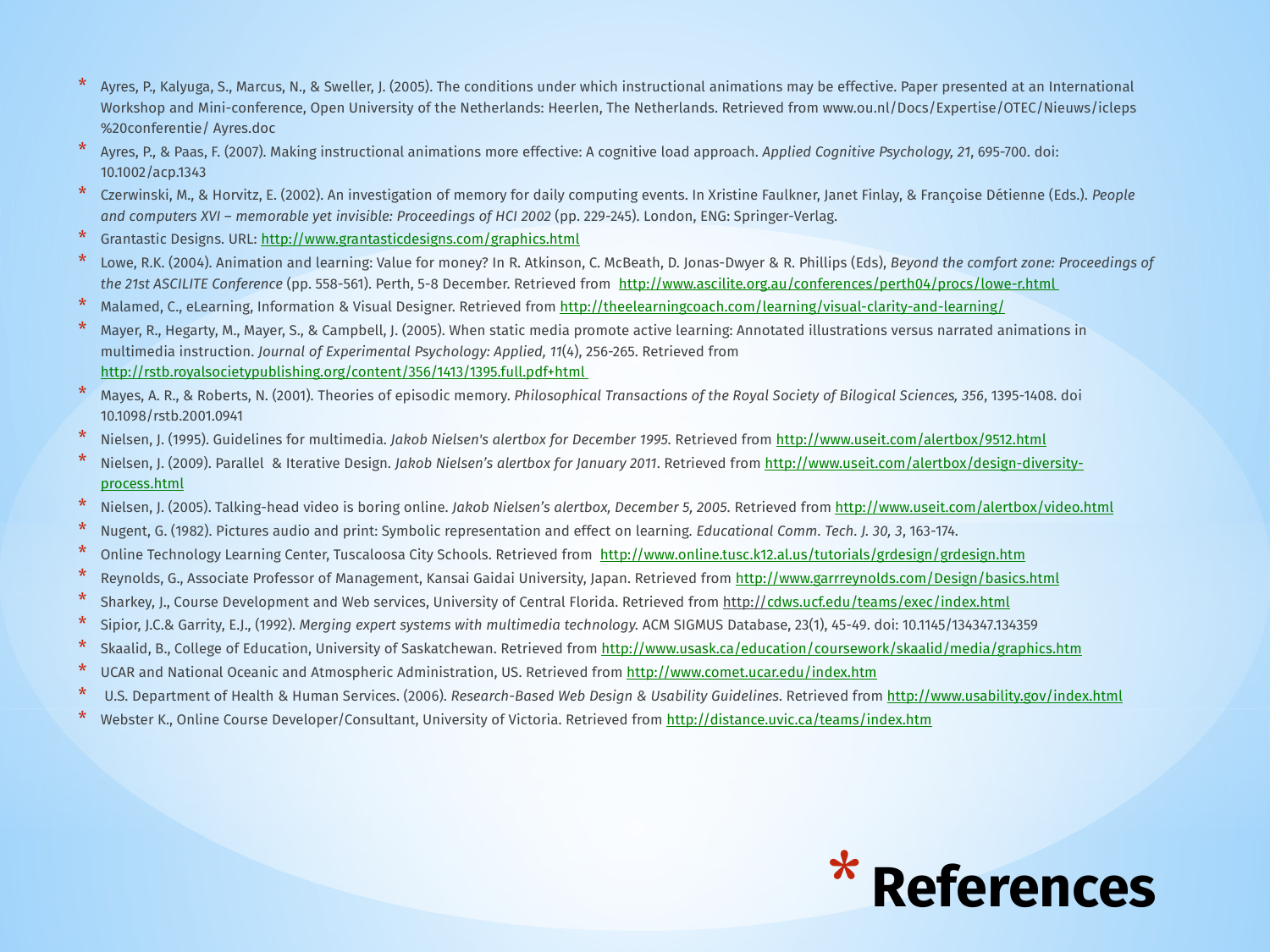

Ayres, P., Kalyuga, S., Marcus, N., & Sweller, J. (2005). The conditions under which instructional animations may be effective. Paper presented at an International Workshop and Mini-conference, Open University of the Netherlands: Heerlen, The Netherlands. Retrieved from www.ou.nl/Docs/Expertise/OTEC/Nieuws/icleps%20conferentie/ Ayres.doc
Ayres, P., & Paas, F. (2007). Making instructional animations more effective: A cognitive load approach. Applied Cognitive Psychology, 21, 695-700. doi: 10.1002/acp.1343
Czerwinski, M., & Horvitz, E. (2002). An investigation of memory for daily computing events. In Xristine Faulkner, Janet Finlay, & Françoise Détienne (Eds.). People and computers XVI – memorable yet invisible: Proceedings of HCI 2002 (pp. 229-245). London, ENG: Springer-Verlag.
Grantastic Designs. URL: http://www.grantasticdesigns.com/graphics.html
Lowe, R.K. (2004). Animation and learning: Value for money? In R. Atkinson, C. McBeath, D. Jonas-Dwyer & R. Phillips (Eds), Beyond the comfort zone: Proceedings of the 21st ASCILITE Conference (pp. 558-561). Perth, 5-8 December. Retrieved from  http://www.ascilite.org.au/conferences/perth04/procs/lowe-r.html
Malamed, C., eLearning, Information & Visual Designer. Retrieved from http://theelearningcoach.com/learning/visual-clarity-and-learning/
Mayer, R., Hegarty, M., Mayer, S., & Campbell, J. (2005). When static media promote active learning: Annotated illustrations versus narrated animations in multimedia instruction. Journal of Experimental Psychology: Applied, 11(4), 256-265. Retrieved from http://rstb.royalsocietypublishing.org/content/356/1413/1395.full.pdf+html
Mayes, A. R., & Roberts, N. (2001). Theories of episodic memory. Philosophical Transactions of the Royal Society of Bilogical Sciences, 356, 1395-1408. doi 10.1098/rstb.2001.0941
Nielsen, J. (1995). Guidelines for multimedia. Jakob Nielsen's alertbox for December 1995. Retrieved from http://www.useit.com/alertbox/9512.html
Nielsen, J. (2009). Parallel  & Iterative Design. Jakob Nielsen’s alertbox for January 2011. Retrieved from http://www.useit.com/alertbox/design-diversity-process.html
Nielsen, J. (2005). Talking-head video is boring online. Jakob Nielsen’s alertbox, December 5, 2005. Retrieved from http://www.useit.com/alertbox/video.html
Nugent, G. (1982). Pictures audio and print: Symbolic representation and effect on learning. Educational Comm. Tech. J. 30, 3, 163-174.
Online Technology Learning Center, Tuscaloosa City Schools. Retrieved from  http://www.online.tusc.k12.al.us/tutorials/grdesign/grdesign.htm
Reynolds, G., Associate Professor of Management, Kansai Gaidai University, Japan. Retrieved from http://www.garrreynolds.com/Design/basics.html
Sharkey, J., Course Development and Web services, University of Central Florida. Retrieved from http://cdws.ucf.edu/teams/exec/index.html
Sipior, J.C.& Garrity, E.J., (1992). Merging expert systems with multimedia technology. ACM SIGMUS Database, 23(1), 45-49. doi: 10.1145/134347.134359
Skaalid, B., College of Education, University of Saskatchewan. Retrieved from http://www.usask.ca/education/coursework/skaalid/media/graphics.htm
UCAR and National Oceanic and Atmospheric Administration, US. Retrieved from http://www.comet.ucar.edu/index.htm
 U.S. Department of Health & Human Services. (2006). Research-Based Web Design & Usability Guidelines. Retrieved from http://www.usability.gov/index.html
Webster K., Online Course Developer/Consultant, University of Victoria. Retrieved from http://distance.uvic.ca/teams/index.htm

# References